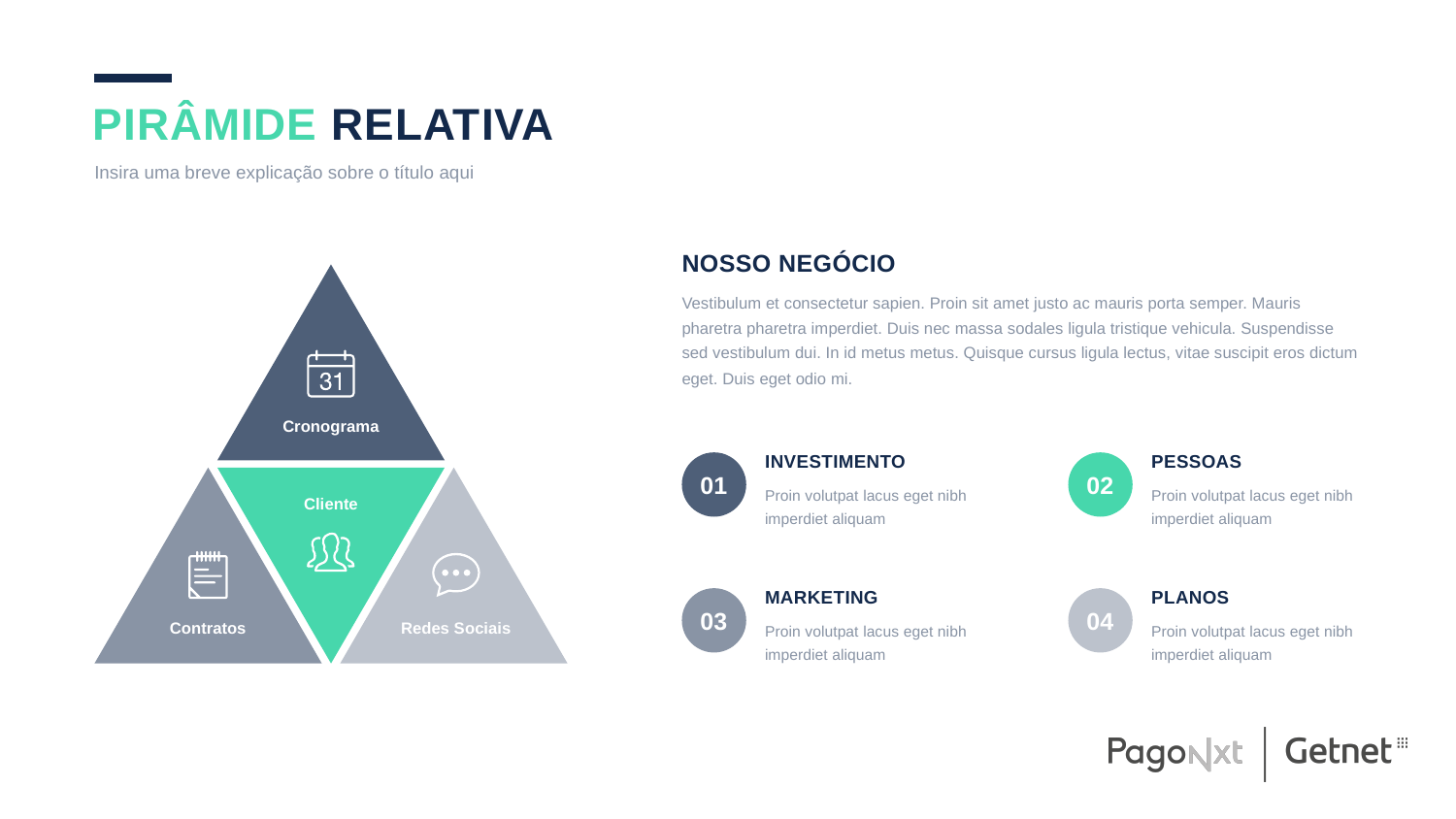

Pirâmide relativa
Insira uma breve explicação sobre o título aqui
Nosso negócio

Cronograma

Cliente

Contratos
Redes Sociais
Vestibulum et consectetur sapien. Proin sit amet justo ac mauris porta semper. Mauris pharetra pharetra imperdiet. Duis nec massa sodales ligula tristique vehicula. Suspendisse sed vestibulum dui. In id metus metus. Quisque cursus ligula lectus, vitae suscipit eros dictum eget. Duis eget odio mi.
Investimento
Pessoas

01

02
Proin volutpat lacus eget nibh imperdiet aliquam
Proin volutpat lacus eget nibh imperdiet aliquam
marketing
planos

03

04
Proin volutpat lacus eget nibh imperdiet aliquam
Proin volutpat lacus eget nibh imperdiet aliquam